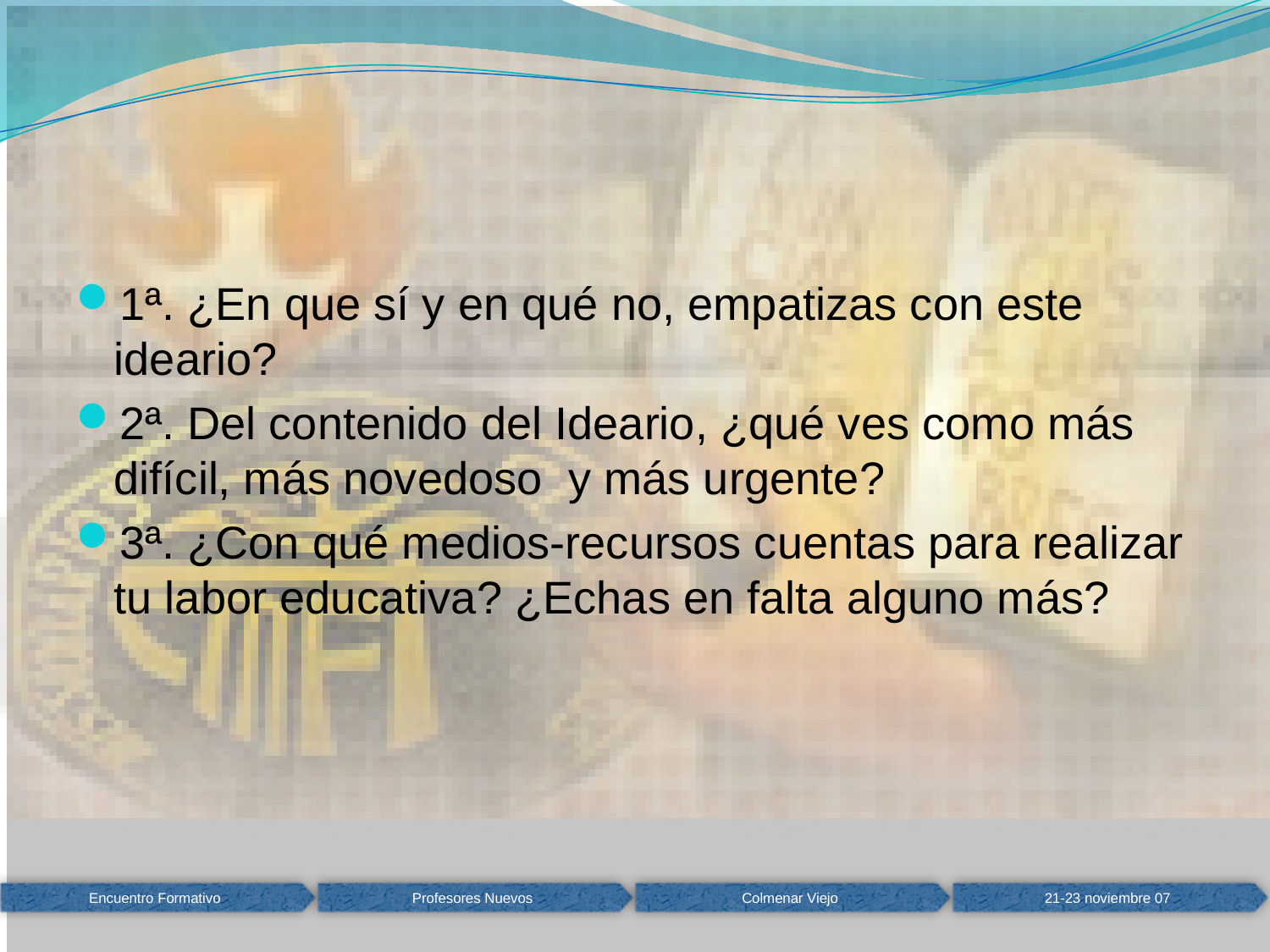

1ª. ¿En que sí y en qué no, empatizas con este ideario?
2ª. Del contenido del Ideario, ¿qué ves como más difícil, más novedoso  y más urgente?
3ª. ¿Con qué medios-recursos cuentas para realizar tu labor educativa? ¿Echas en falta alguno más?
21-23 noviembre 07
Encuentro Formativo
Profesores Nuevos
Colmenar Viejo